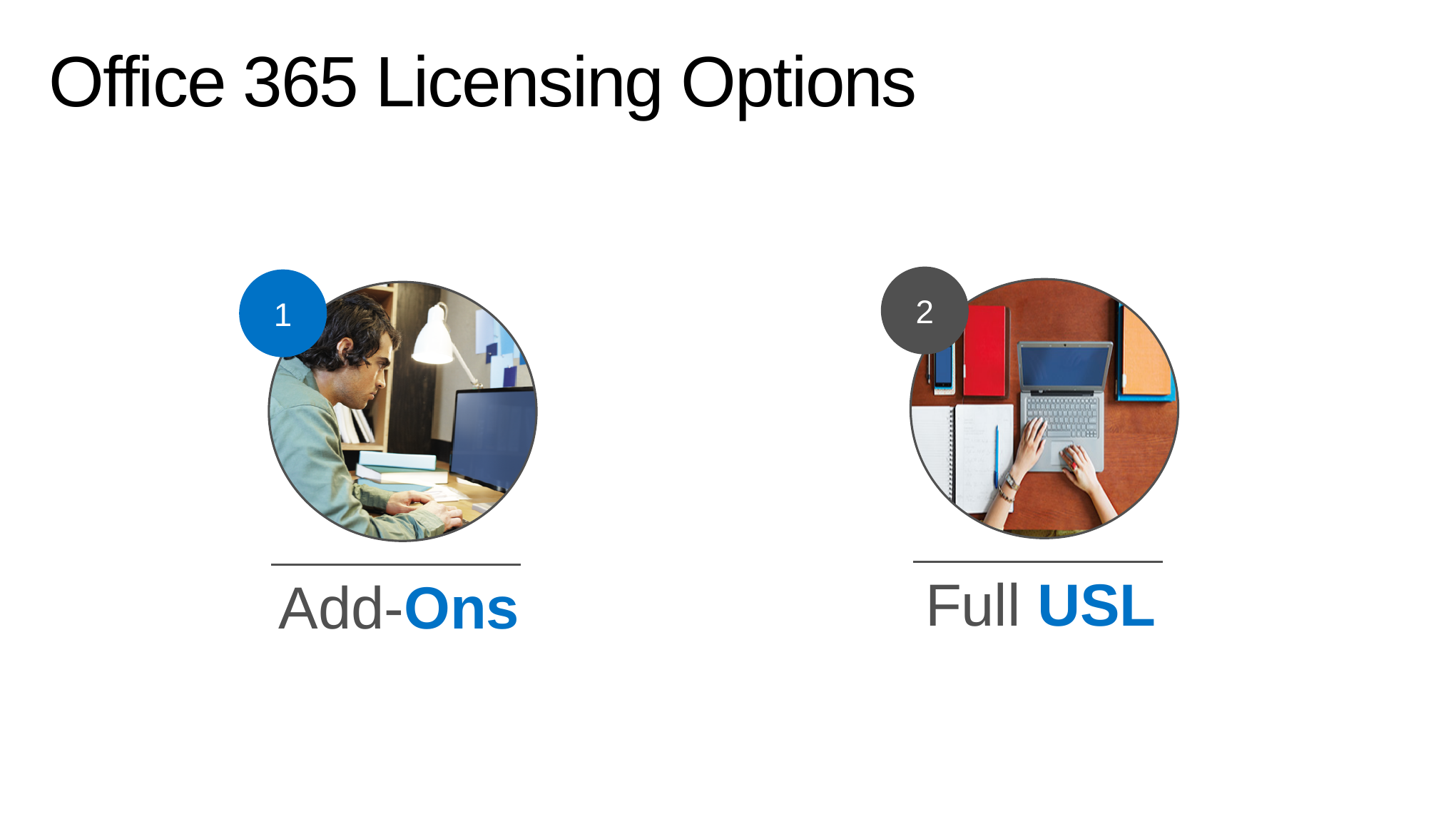

# Office 365 Licensing Options
2
1

Full USL

Add-Ons